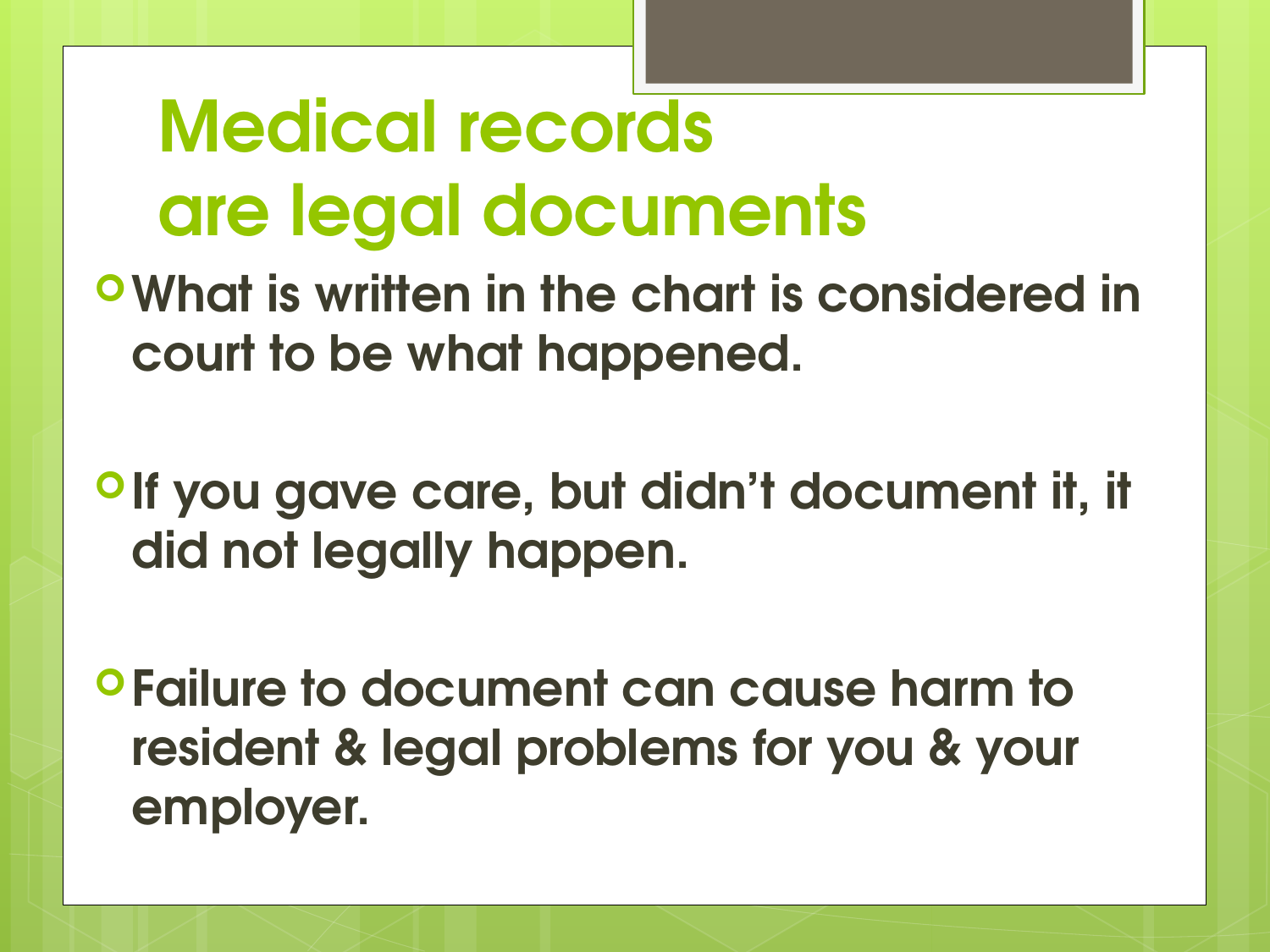

# Medical records are legal documents
What is written in the chart is considered in court to be what happened.

If you gave care, but didn’t document it, it did not legally happen.

Failure to document can cause harm to resident & legal problems for you & your employer.